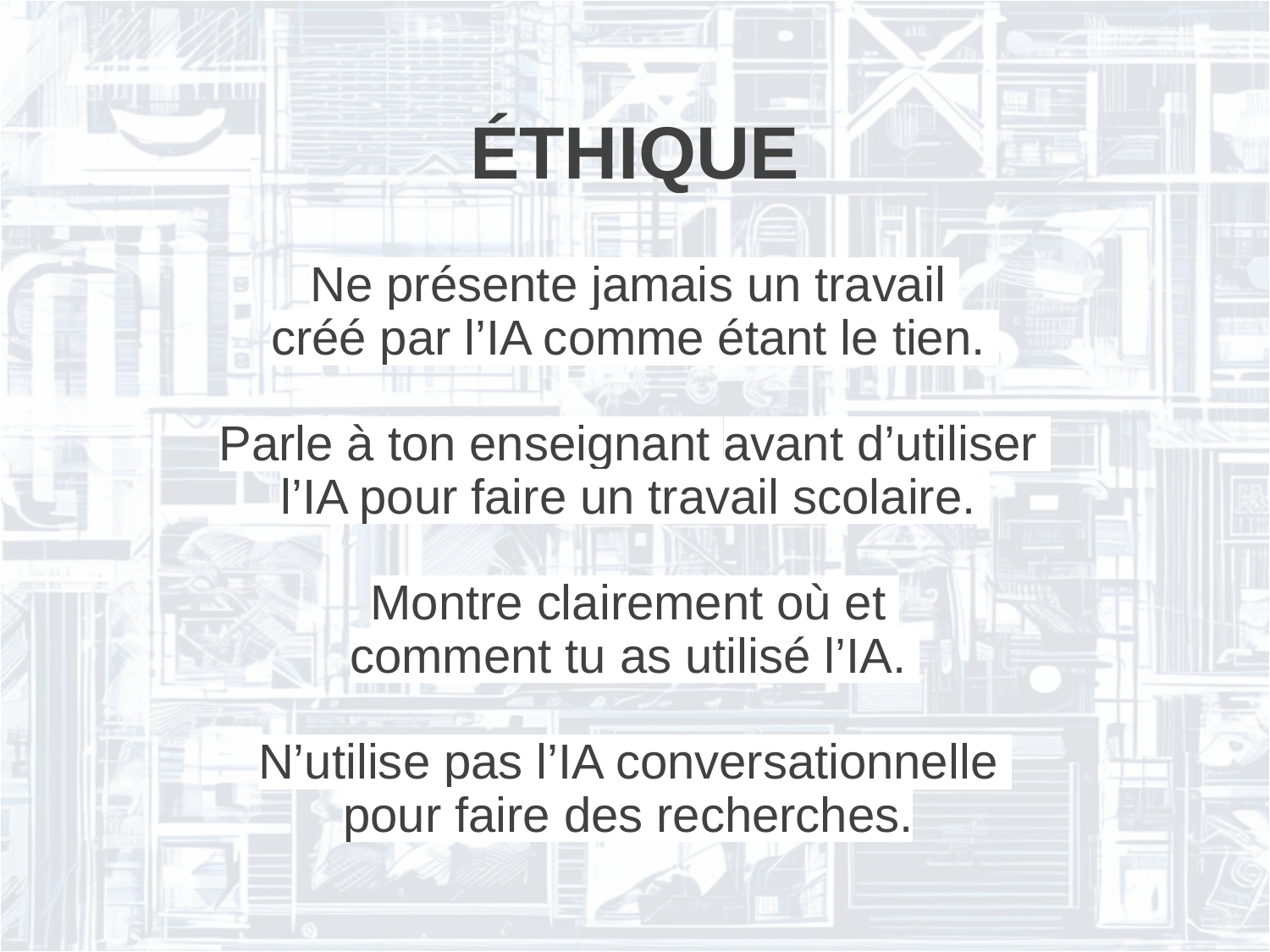

ÉTHIQUE
Ne présente jamais un travail
créé par l’IA comme étant le tien.
Parle à ton enseignant avant d’utiliser
l’IA pour faire un travail scolaire.
Montre clairement où et
comment tu as utilisé l’IA.

N’utilise pas l’IA conversationnelle
pour faire des recherches.